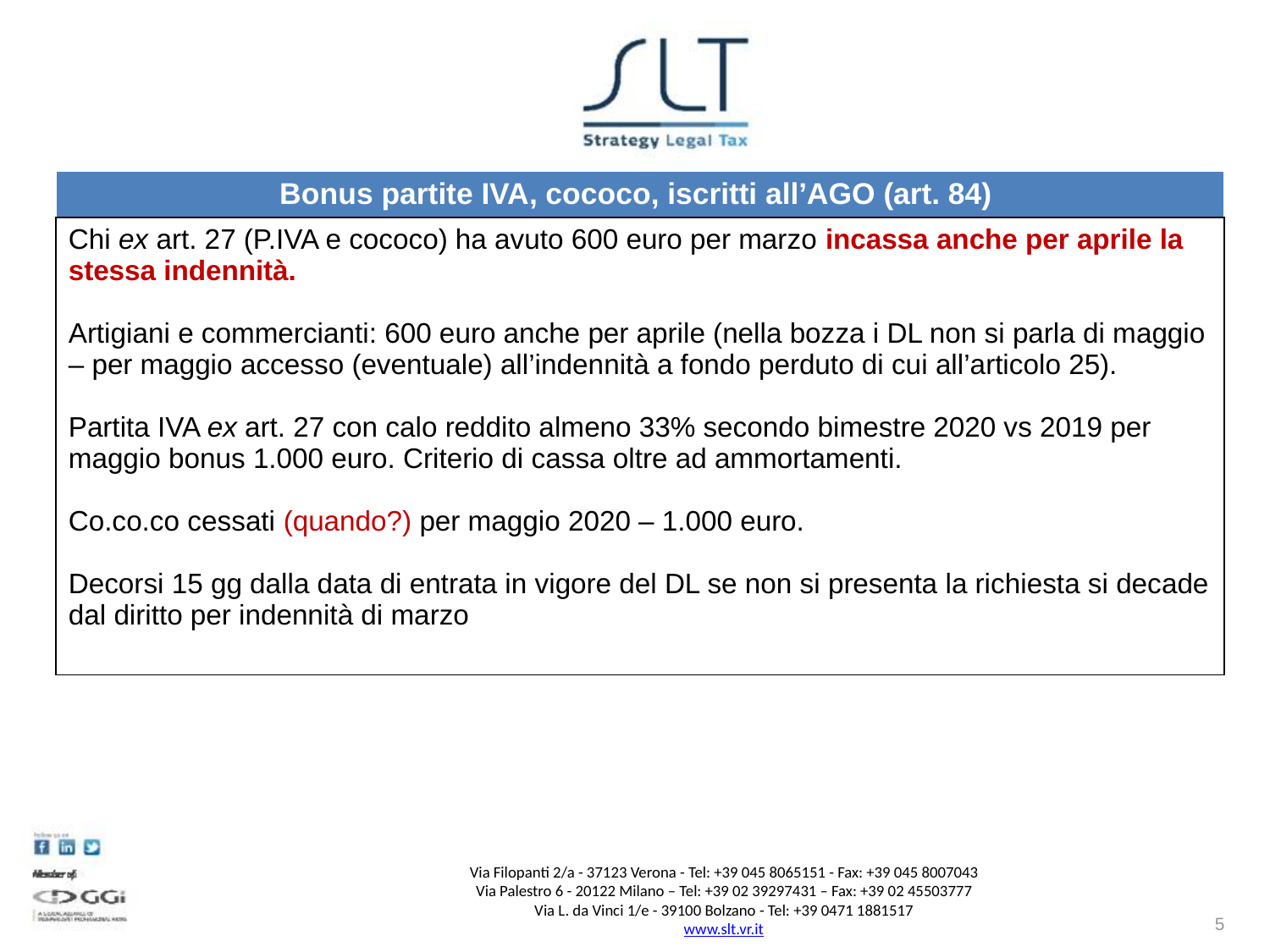

| Bonus partite IVA, cococo, iscritti all’AGO (art. 84) |
| --- |
| Chi ex art. 27 (P.IVA e cococo) ha avuto 600 euro per marzo incassa anche per aprile la stessa indennità. Artigiani e commercianti: 600 euro anche per aprile (nella bozza i DL non si parla di maggio – per maggio accesso (eventuale) all’indennità a fondo perduto di cui all’articolo 25). Partita IVA ex art. 27 con calo reddito almeno 33% secondo bimestre 2020 vs 2019 per maggio bonus 1.000 euro. Criterio di cassa oltre ad ammortamenti. Co.co.co cessati (quando?) per maggio 2020 – 1.000 euro. Decorsi 15 gg dalla data di entrata in vigore del DL se non si presenta la richiesta si decade dal diritto per indennità di marzo |
Via Filopanti 2/a - 37123 Verona - Tel: +39 045 8065151 - Fax: +39 045 8007043
Via Palestro 6 - 20122 Milano – Tel: +39 02 39297431 – Fax: +39 02 45503777
Via L. da Vinci 1/e - 39100 Bolzano - Tel: +39 0471 1881517
www.slt.vr.it

5